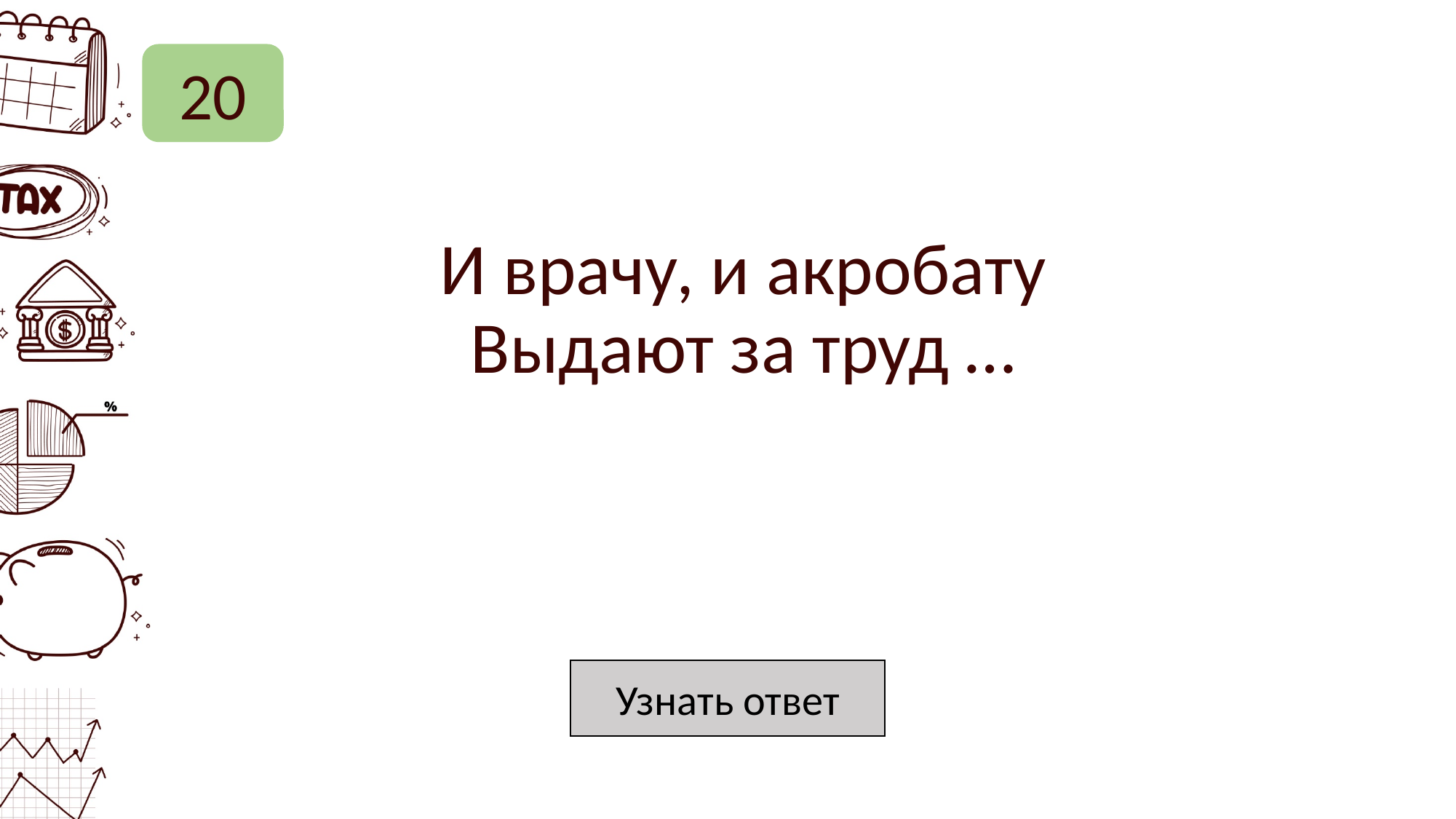

20
# И врачу, и акробату Выдают за труд …